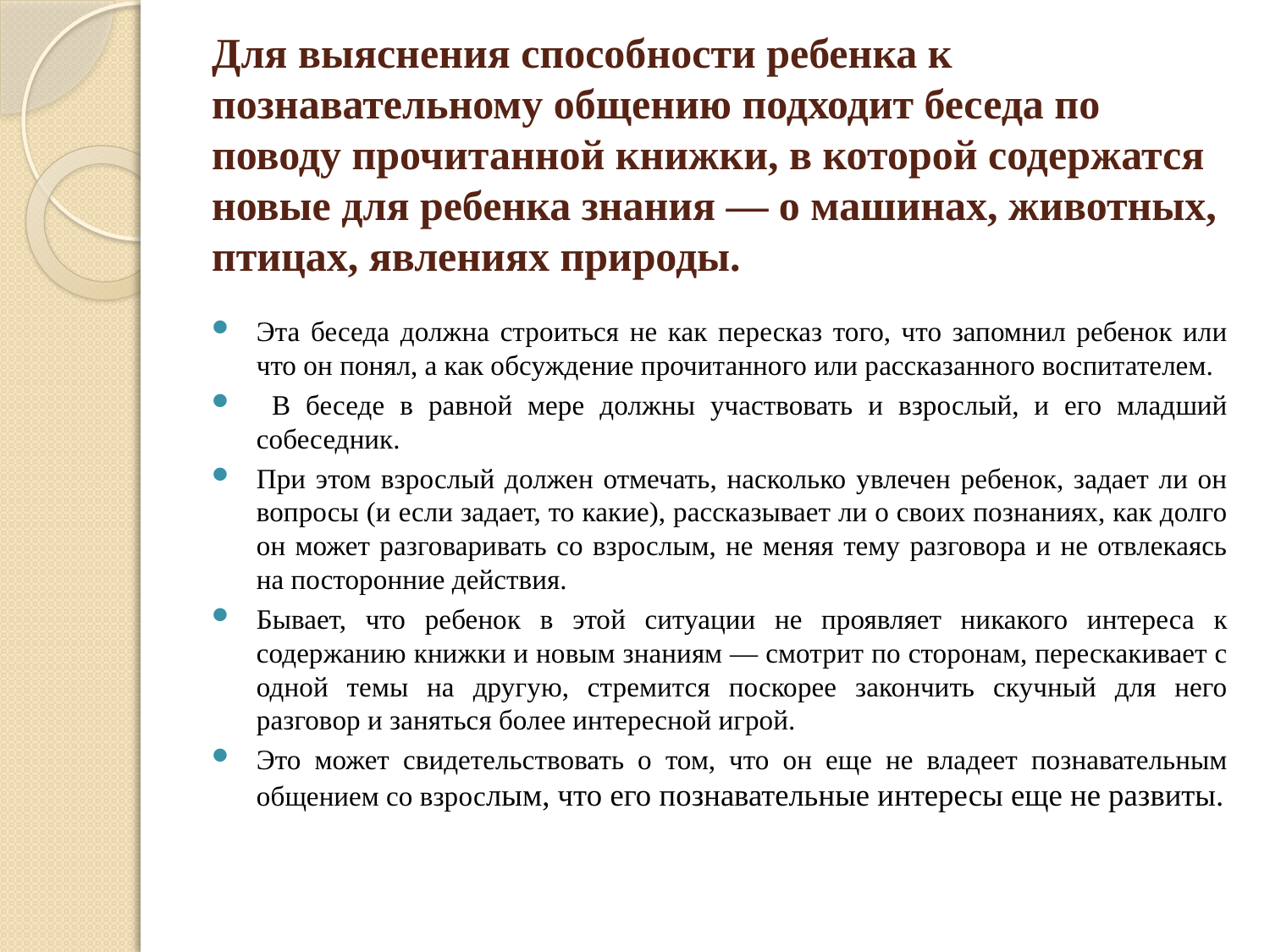

# Для выяснения способности ребенка к познавательному общению подходит беседа по поводу прочитанной книжки, в которой содержатся новые для ребенка знания — о машинах, животных, птицах, явлениях природы.
Эта беседа должна строиться не как пересказ того, что запомнил ребенок или что он понял, а как обсуждение прочитанного или рассказанного воспитателем.
 В беседе в равной мере должны участвовать и взрослый, и его младший собеседник.
При этом взрослый должен отмечать, насколько увлечен ребенок, задает ли он вопросы (и если задает, то какие), рассказывает ли о своих познаниях, как долго он может разговаривать со взрослым, не меняя тему разговора и не отвлекаясь на посторонние действия.
Бывает, что ребенок в этой ситуации не проявляет никакого интереса к содержанию книжки и новым знаниям — смотрит по сторонам, перескакивает с одной темы на другую, стремится поскорее закончить скучный для него разговор и заняться более интересной игрой.
Это может свидетельствовать о том, что он еще не владеет познавательным общением со взрослым, что его познавательные интересы еще не развиты.